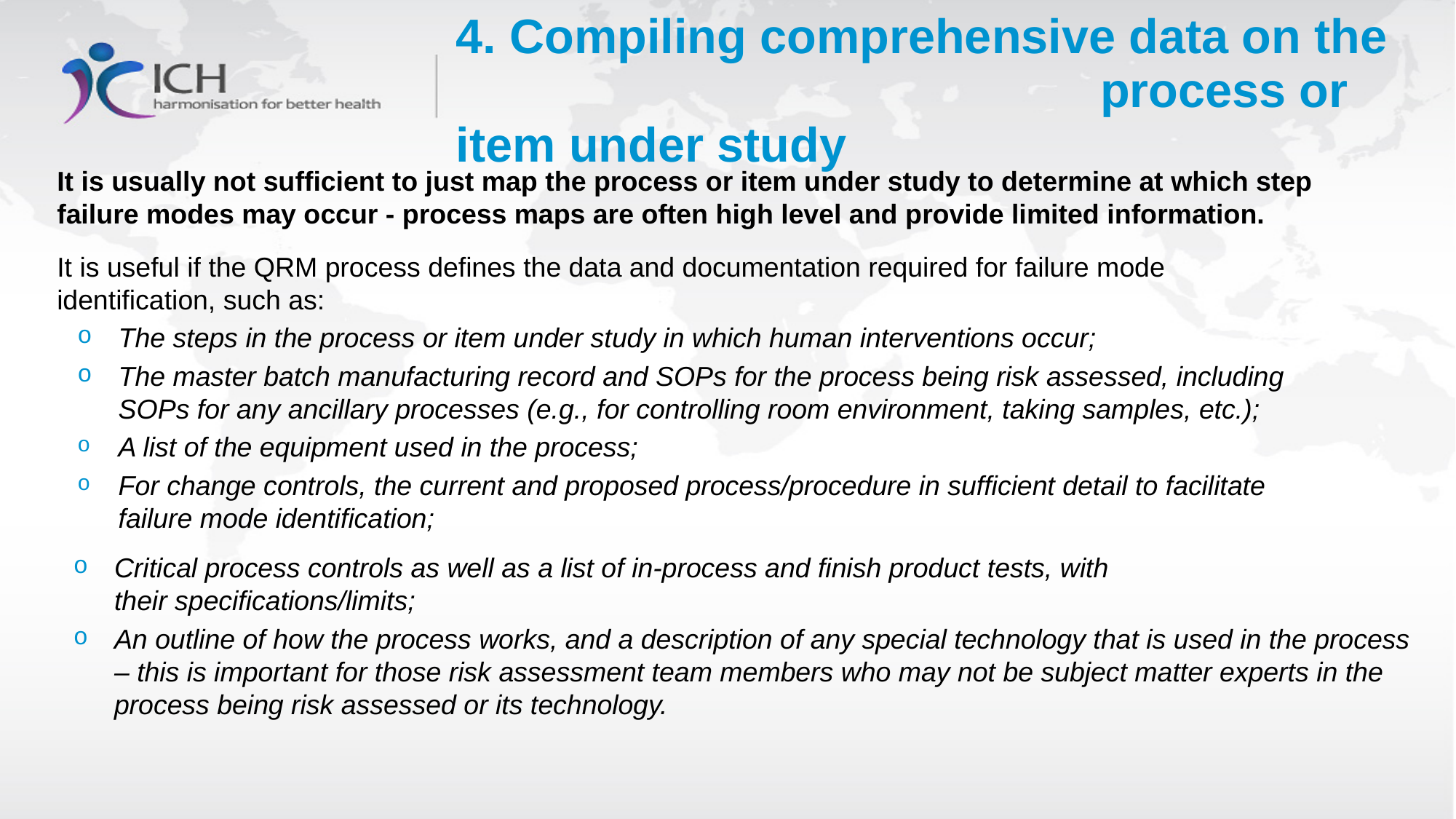

# 4. Compiling comprehensive data on the                                                     process or item under study
It is usually not sufficient to just map the process or item under study to determine at which step failure modes may occur - process maps are often high level and provide limited information.
It is useful if the QRM process defines the data and documentation required for failure mode identification, such as:
The steps in the process or item under study in which human interventions occur;
The master batch manufacturing record and SOPs for the process being risk assessed, including SOPs for any ancillary processes (e.g., for controlling room environment, taking samples, etc.);
A list of the equipment used in the process;
For change controls, the current and proposed process/procedure in sufficient detail to facilitate failure mode identification;
Critical process controls as well as a list of in-process and finish product tests, with their specifications/limits;
An outline of how the process works, and a description of any special technology that is used in the process – this is important for those risk assessment team members who may not be subject matter experts in the process being risk assessed or its technology.